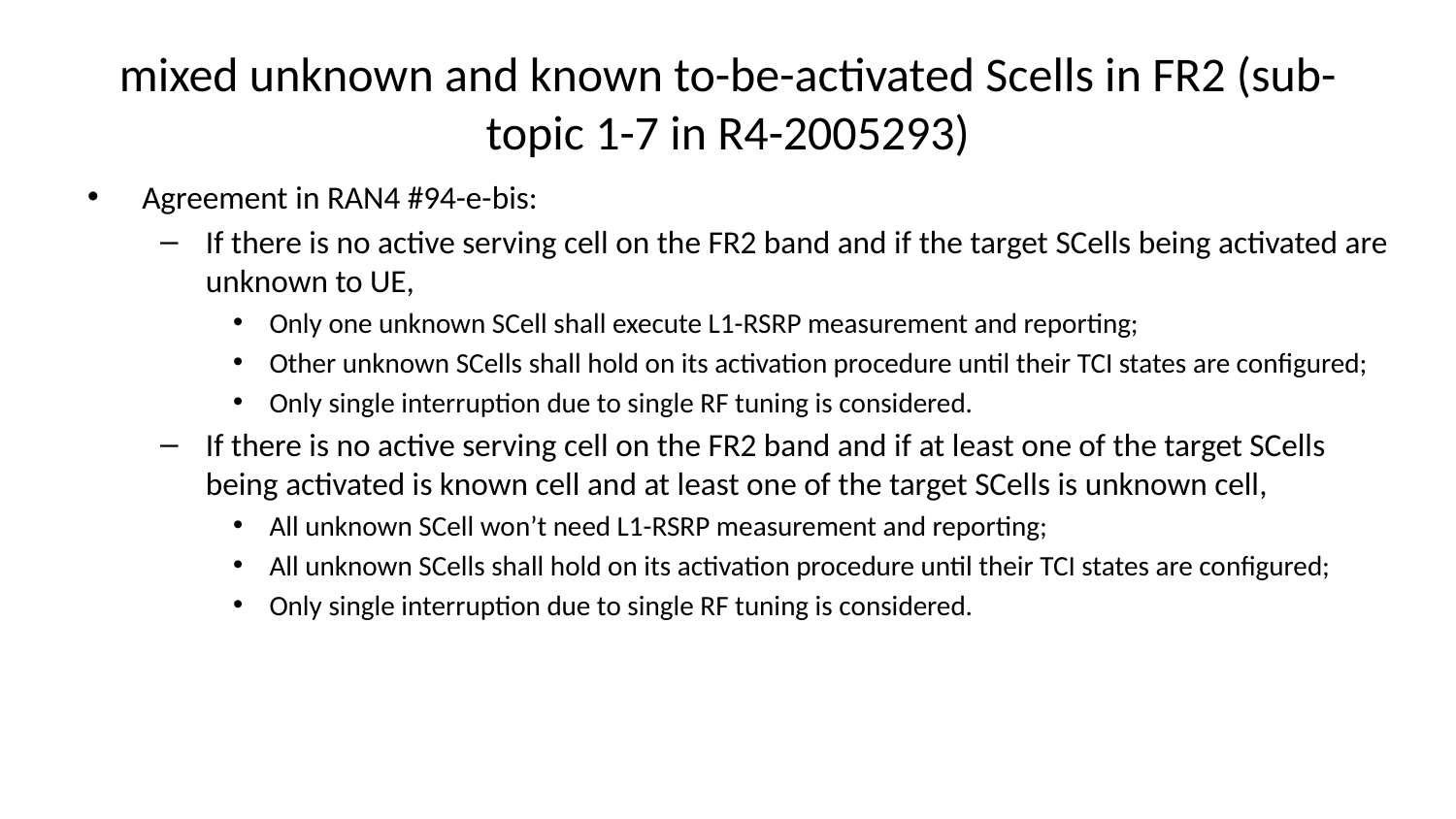

# mixed unknown and known to-be-activated Scells in FR2 (sub-topic 1-7 in R4-2005293)
Agreement in RAN4 #94-e-bis:
If there is no active serving cell on the FR2 band and if the target SCells being activated are unknown to UE,
Only one unknown SCell shall execute L1-RSRP measurement and reporting;
Other unknown SCells shall hold on its activation procedure until their TCI states are configured;
Only single interruption due to single RF tuning is considered.
If there is no active serving cell on the FR2 band and if at least one of the target SCells being activated is known cell and at least one of the target SCells is unknown cell,
All unknown SCell won’t need L1-RSRP measurement and reporting;
All unknown SCells shall hold on its activation procedure until their TCI states are configured;
Only single interruption due to single RF tuning is considered.